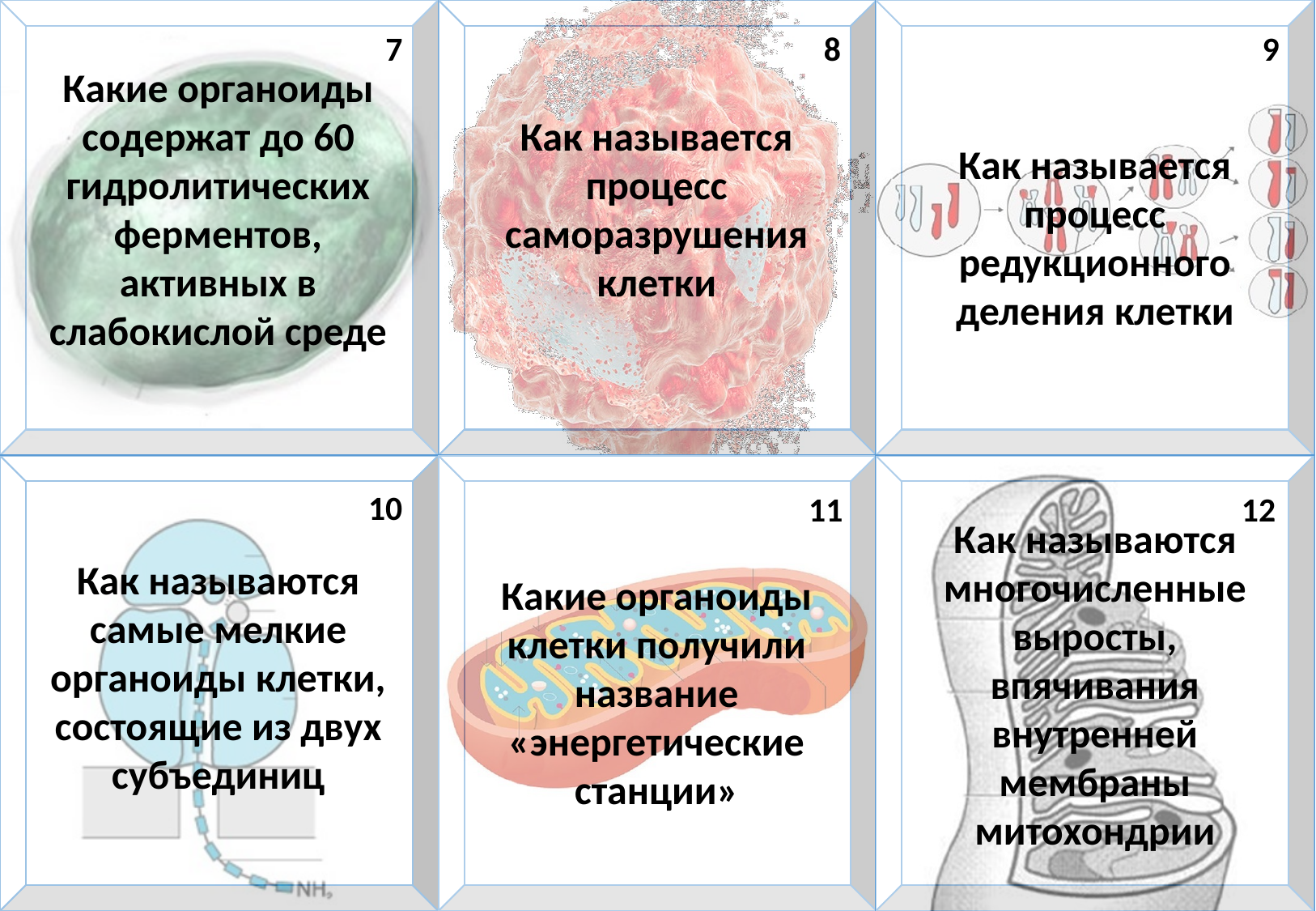

|  |  |  |
| --- | --- | --- |
|  |  |  |

7
8
9

Какие органоиды содержат до 60 гидролитических ферментов, активных в слабокислой среде
Как называется процесс саморазрушения клетки
Как называется процесс редукционного деления клетки

10
11
12

Как называются многочисленные выросты, впячивания внутренней мембраны митохондрии
Как называются самые мелкие органоиды клетки, состоящие из двух субъединиц
Какие органоиды клетки получили название «энергетические станции»